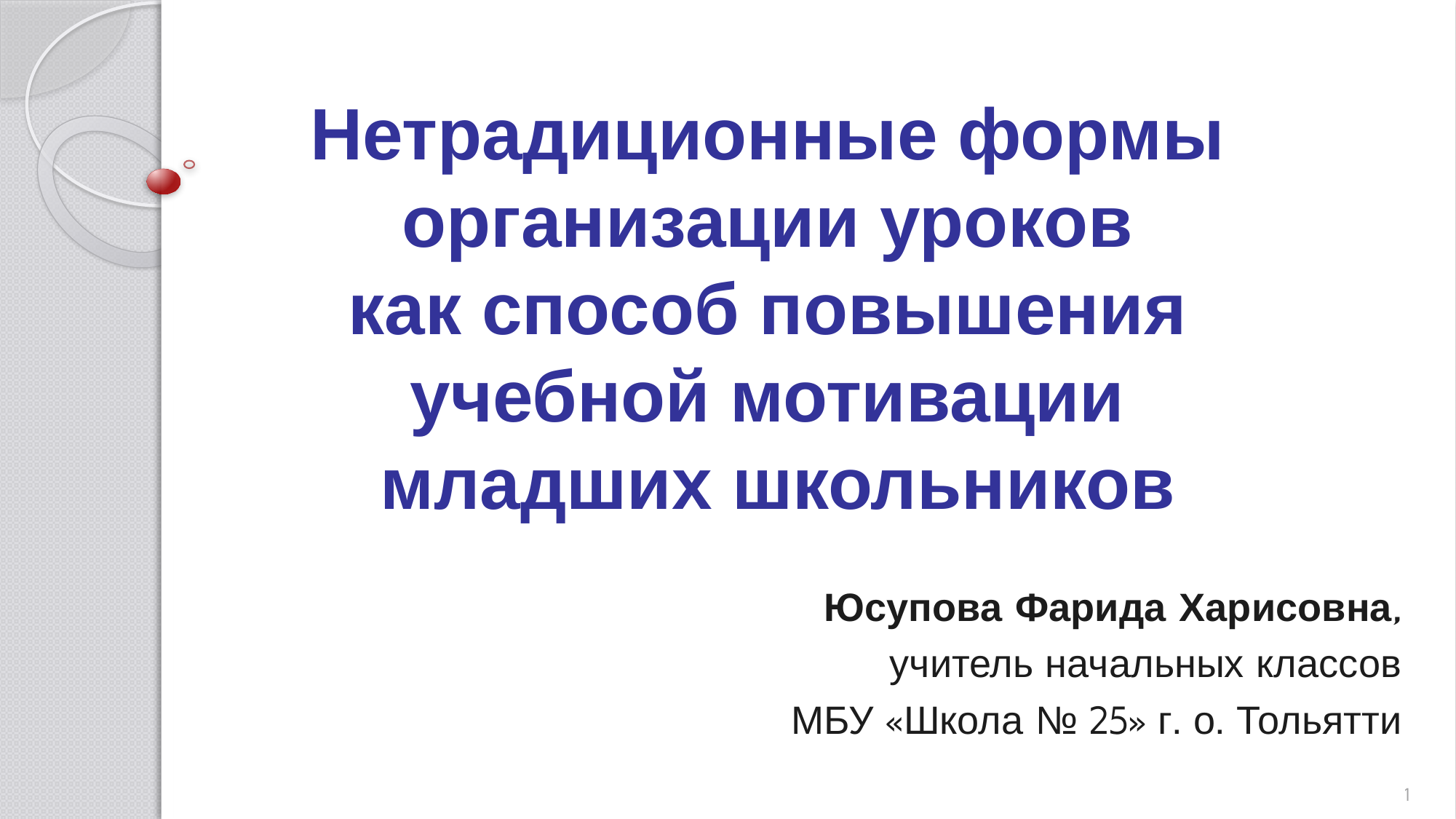

# Нетрадиционные формы организации уроков как способ повышения учебной мотивации младших школьников
Юсупова Фарида Харисовна,
учитель начальных классов
МБУ «Школа № 25» г. о. Тольятти
1